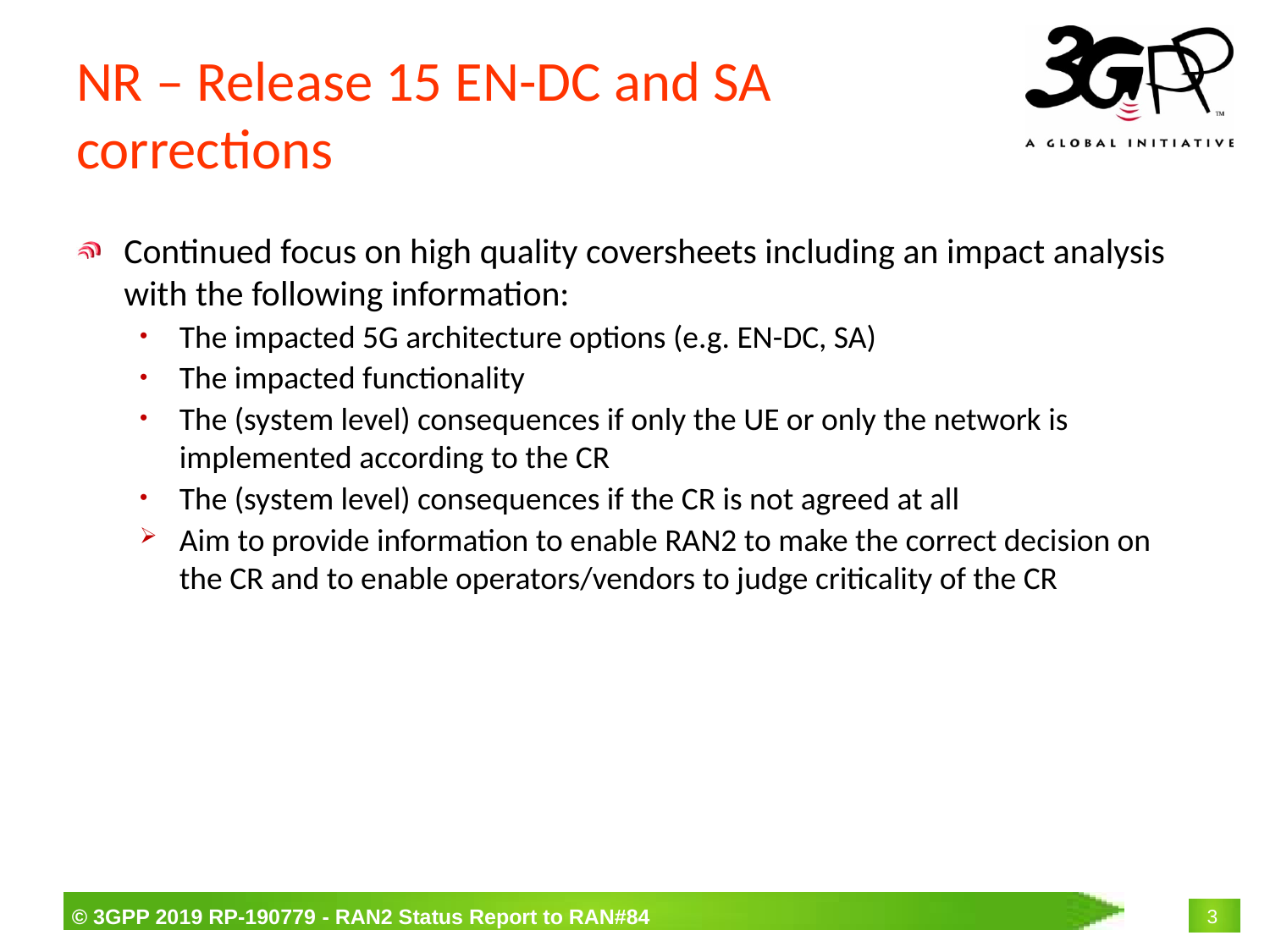

# NR – Release 15 EN-DC and SA corrections
Continued focus on high quality coversheets including an impact analysis with the following information:
The impacted 5G architecture options (e.g. EN-DC, SA)
The impacted functionality
The (system level) consequences if only the UE or only the network is implemented according to the CR
The (system level) consequences if the CR is not agreed at all
Aim to provide information to enable RAN2 to make the correct decision on the CR and to enable operators/vendors to judge criticality of the CR